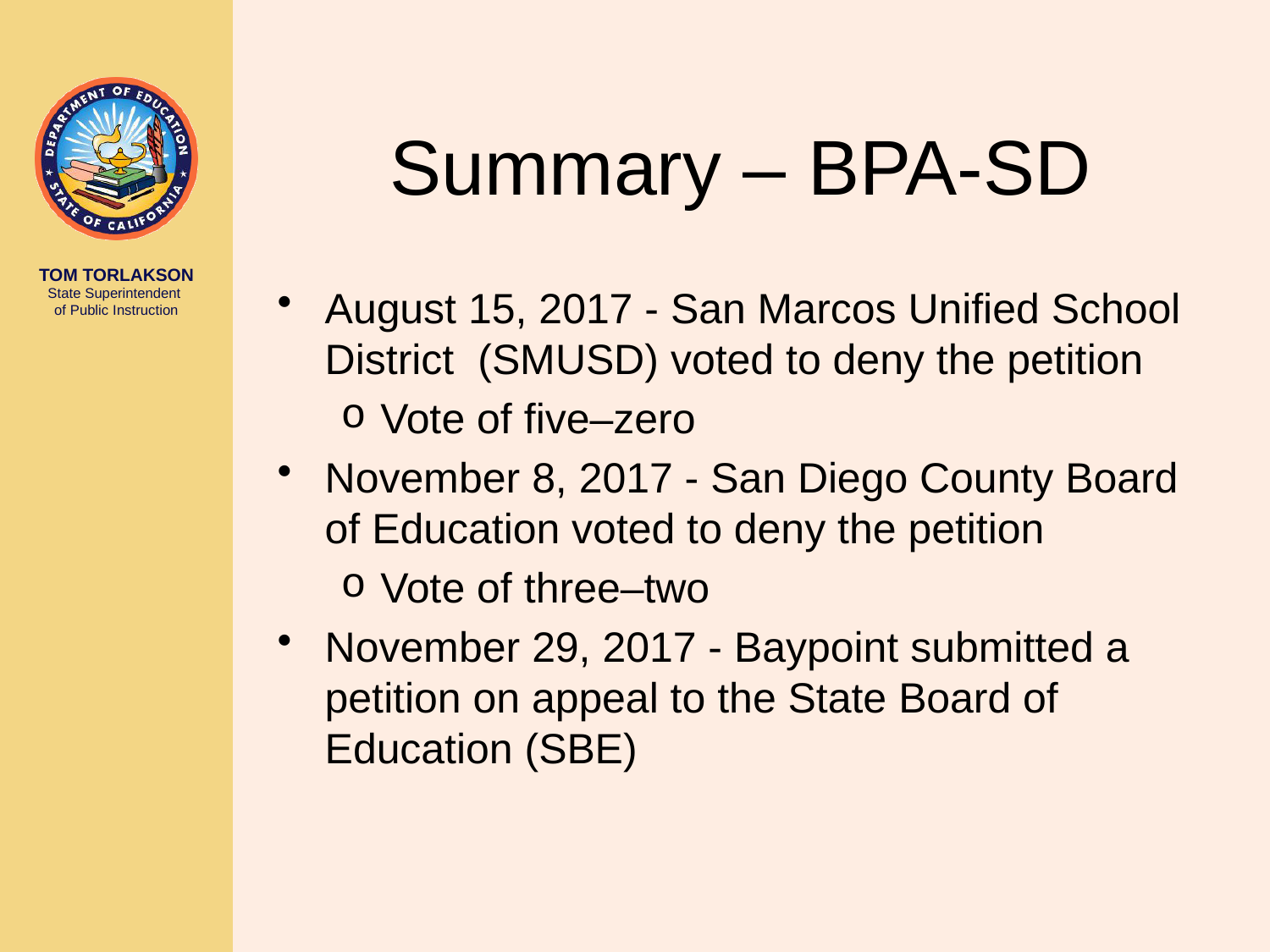

# Summary – BPA-SD
August 15, 2017 - San Marcos Unified School District  (SMUSD) voted to deny the petition
Vote of five–zero
November 8, 2017 - San Diego County Board of Education voted to deny the petition
Vote of three–two
November 29, 2017 - Baypoint submitted a petition on appeal to the State Board of Education (SBE)